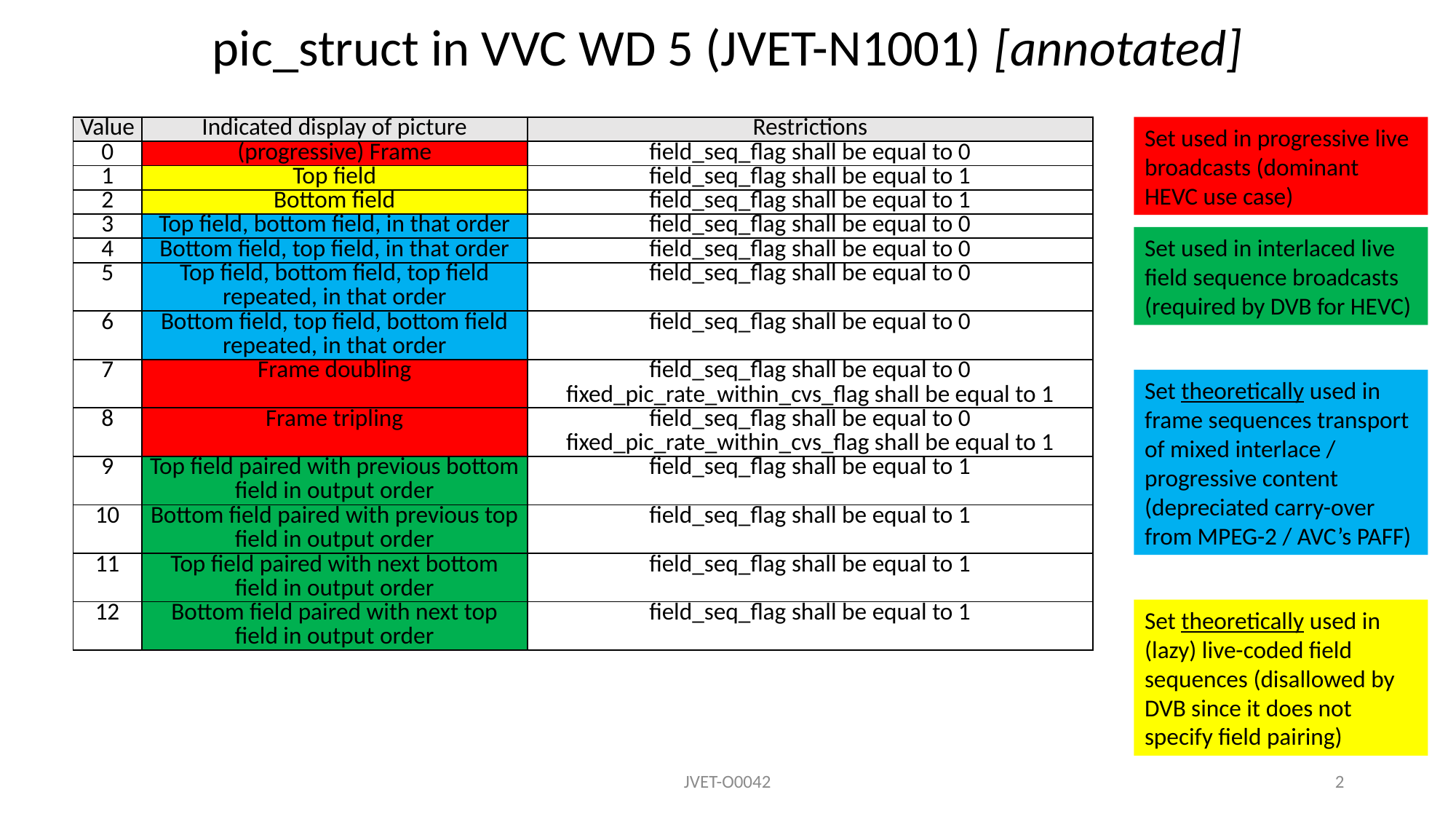

# pic_struct in VVC WD 5 (JVET-N1001) [annotated]
| Value | Indicated display of picture | Restrictions |
| --- | --- | --- |
| 0 | (progressive) Frame | field\_seq\_flag shall be equal to 0 |
| 1 | Top field | field\_seq\_flag shall be equal to 1 |
| 2 | Bottom field | field\_seq\_flag shall be equal to 1 |
| 3 | Top field, bottom field, in that order | field\_seq\_flag shall be equal to 0 |
| 4 | Bottom field, top field, in that order | field\_seq\_flag shall be equal to 0 |
| 5 | Top field, bottom field, top field repeated, in that order | field\_seq\_flag shall be equal to 0 |
| 6 | Bottom field, top field, bottom field repeated, in that order | field\_seq\_flag shall be equal to 0 |
| 7 | Frame doubling | field\_seq\_flag shall be equal to 0 fixed\_pic\_rate\_within\_cvs\_flag shall be equal to 1 |
| 8 | Frame tripling | field\_seq\_flag shall be equal to 0 fixed\_pic\_rate\_within\_cvs\_flag shall be equal to 1 |
| 9 | Top field paired with previous bottom field in output order | field\_seq\_flag shall be equal to 1 |
| 10 | Bottom field paired with previous top field in output order | field\_seq\_flag shall be equal to 1 |
| 11 | Top field paired with next bottom field in output order | field\_seq\_flag shall be equal to 1 |
| 12 | Bottom field paired with next top field in output order | field\_seq\_flag shall be equal to 1 |
Set used in progressive live broadcasts (dominant HEVC use case)
Set used in interlaced live field sequence broadcasts (required by DVB for HEVC)
Set theoretically used in frame sequences transport of mixed interlace / progressive content (depreciated carry-over from MPEG-2 / AVC’s PAFF)
Set theoretically used in (lazy) live-coded field sequences (disallowed by DVB since it does not specify field pairing)
JVET-O0042
2